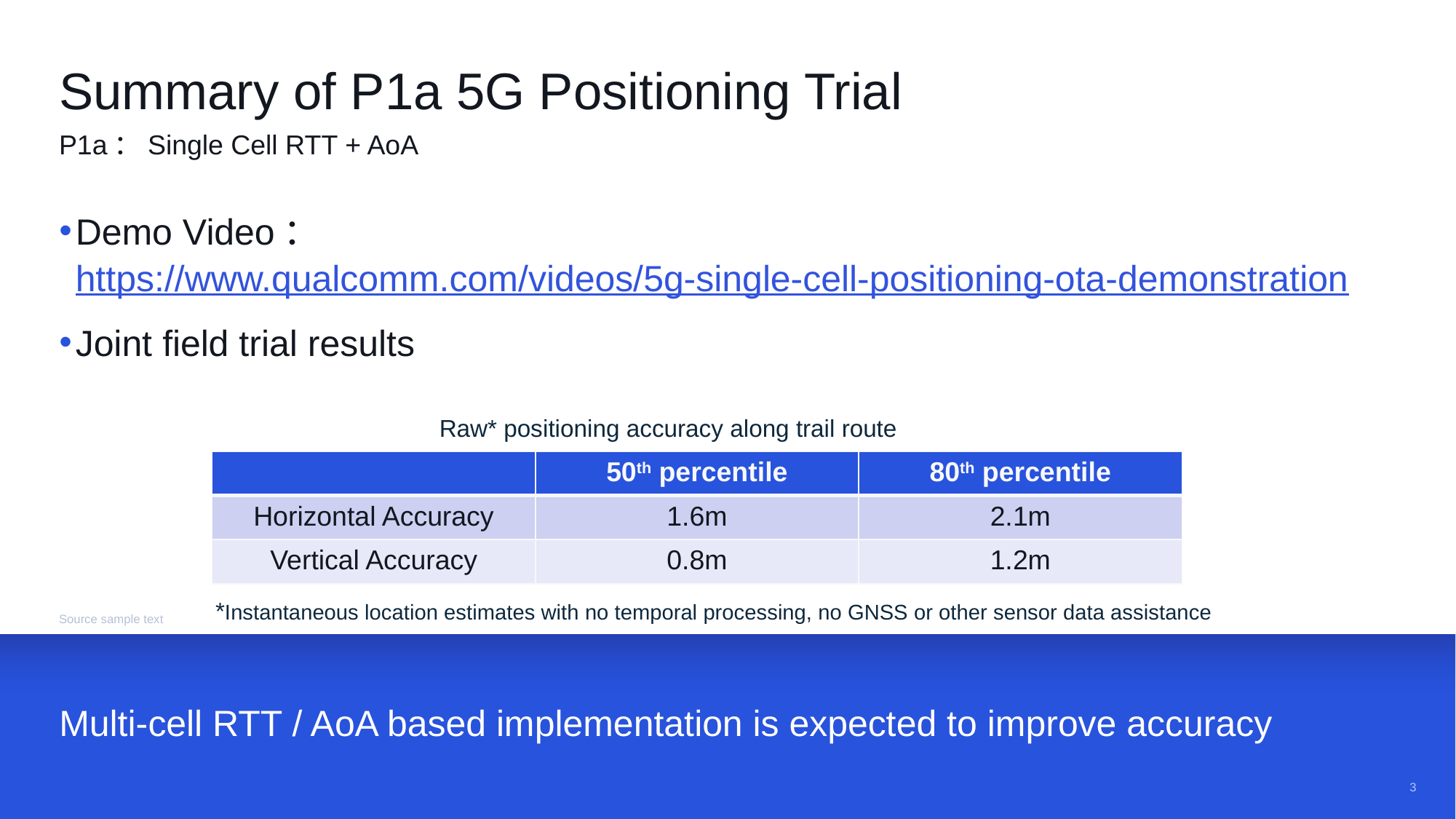

# Summary of P1a 5G Positioning Trial
P1a：Single Cell RTT + AoA
Demo Video：https://www.qualcomm.com/videos/5g-single-cell-positioning-ota-demonstration
Joint field trial results
Raw* positioning accuracy along trail route
|  | 50th percentile | 80th percentile |
| --- | --- | --- |
| Horizontal Accuracy | 1.6m | 2.1m |
| Vertical Accuracy | 0.8m | 1.2m |
*Instantaneous location estimates with no temporal processing, no GNSS or other sensor data assistance
Source sample text
Multi-cell RTT / AoA based implementation is expected to improve accuracy